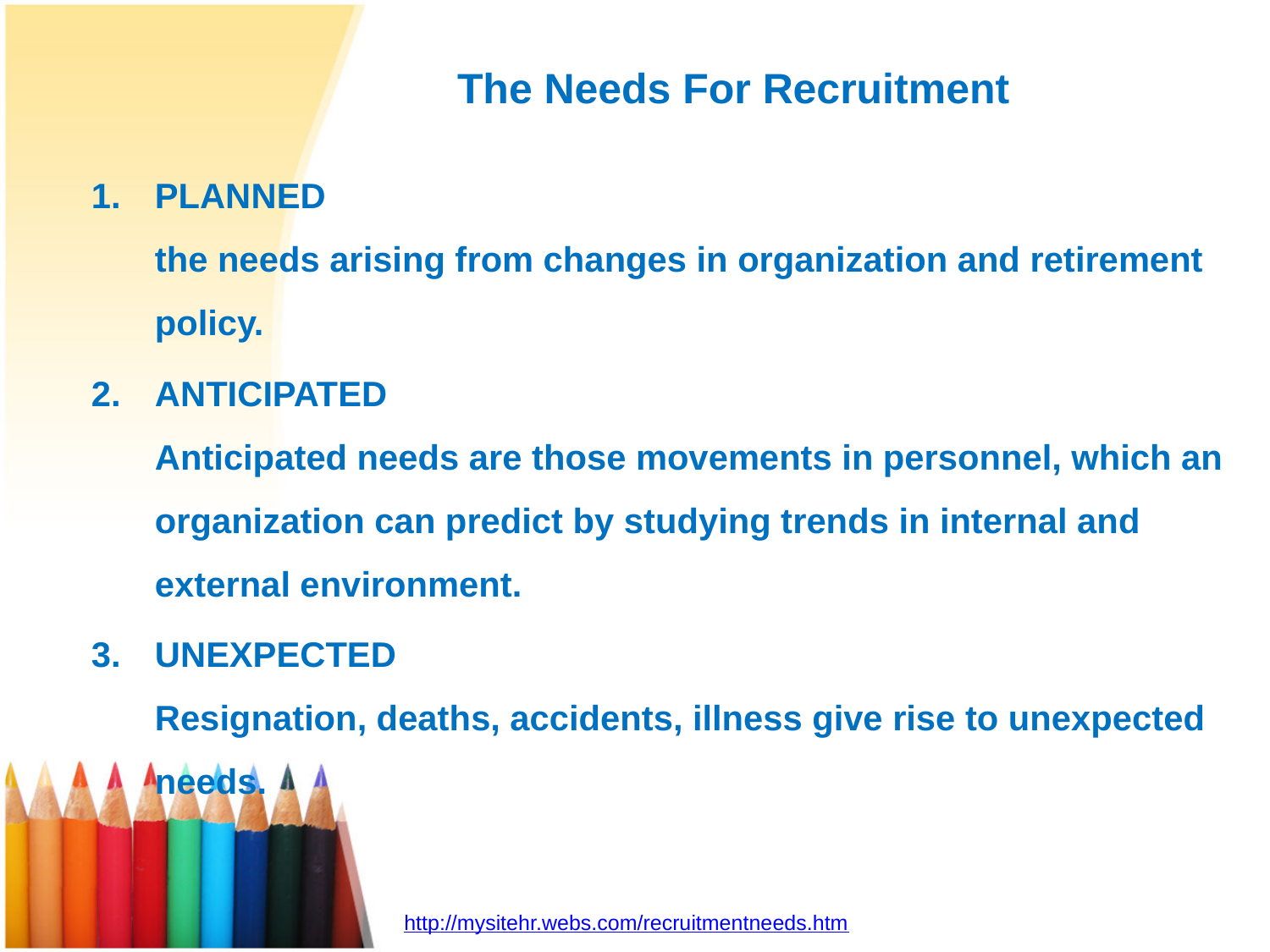

The Needs For Recruitment
PLANNED
the needs arising from changes in organization and retirement policy.
ANTICIPATED
Anticipated needs are those movements in personnel, which an organization can predict by studying trends in internal and external environment.
UNEXPECTED
Resignation, deaths, accidents, illness give rise to unexpected needs.
http://mysitehr.webs.com/recruitmentneeds.htm